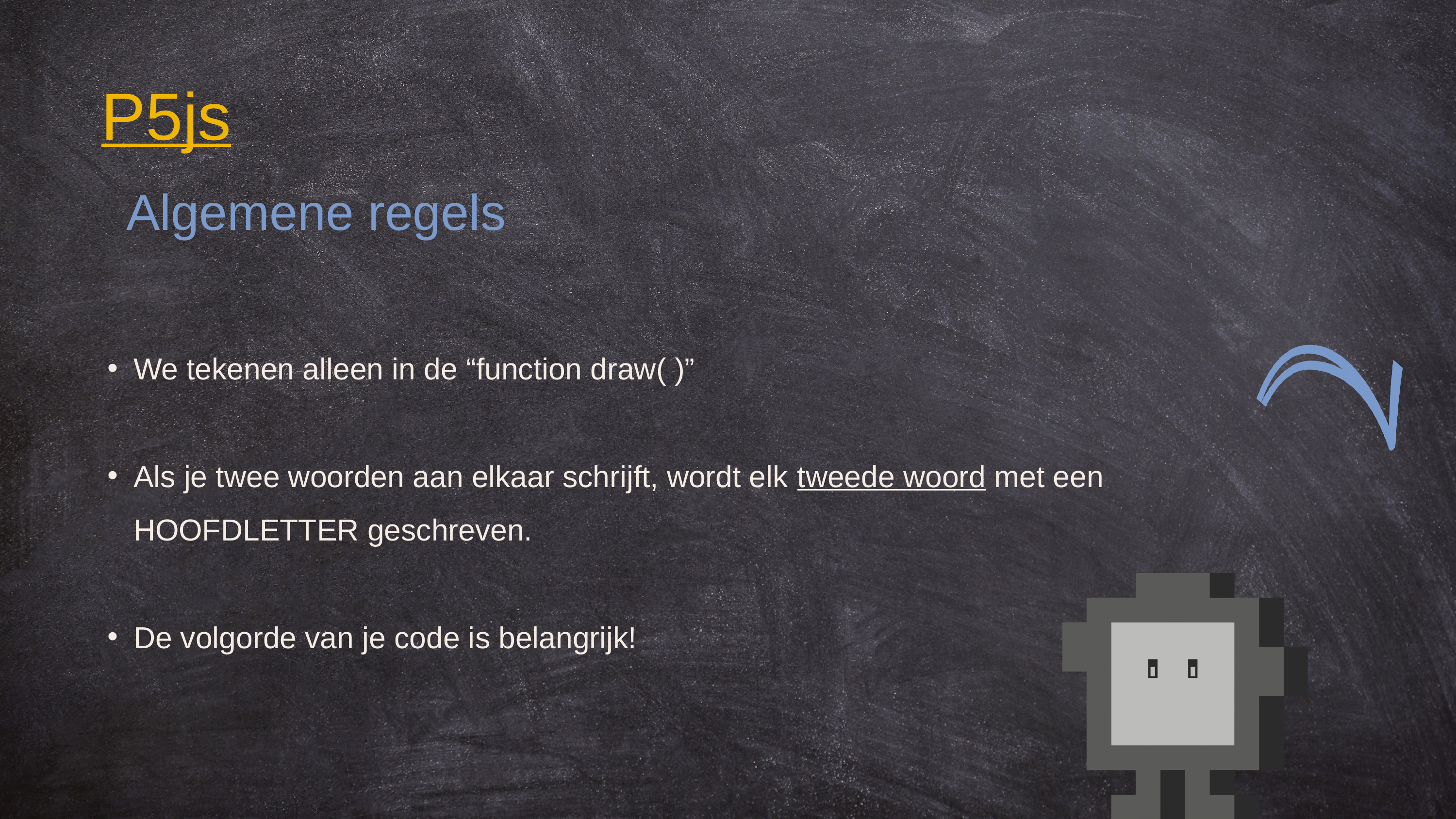

P5js
Algemene regels
We tekenen alleen in de “function draw( )”

Als je twee woorden aan elkaar schrijft, wordt elk tweede woord met een HOOFDLETTER geschreven.

De volgorde van je code is belangrijk!